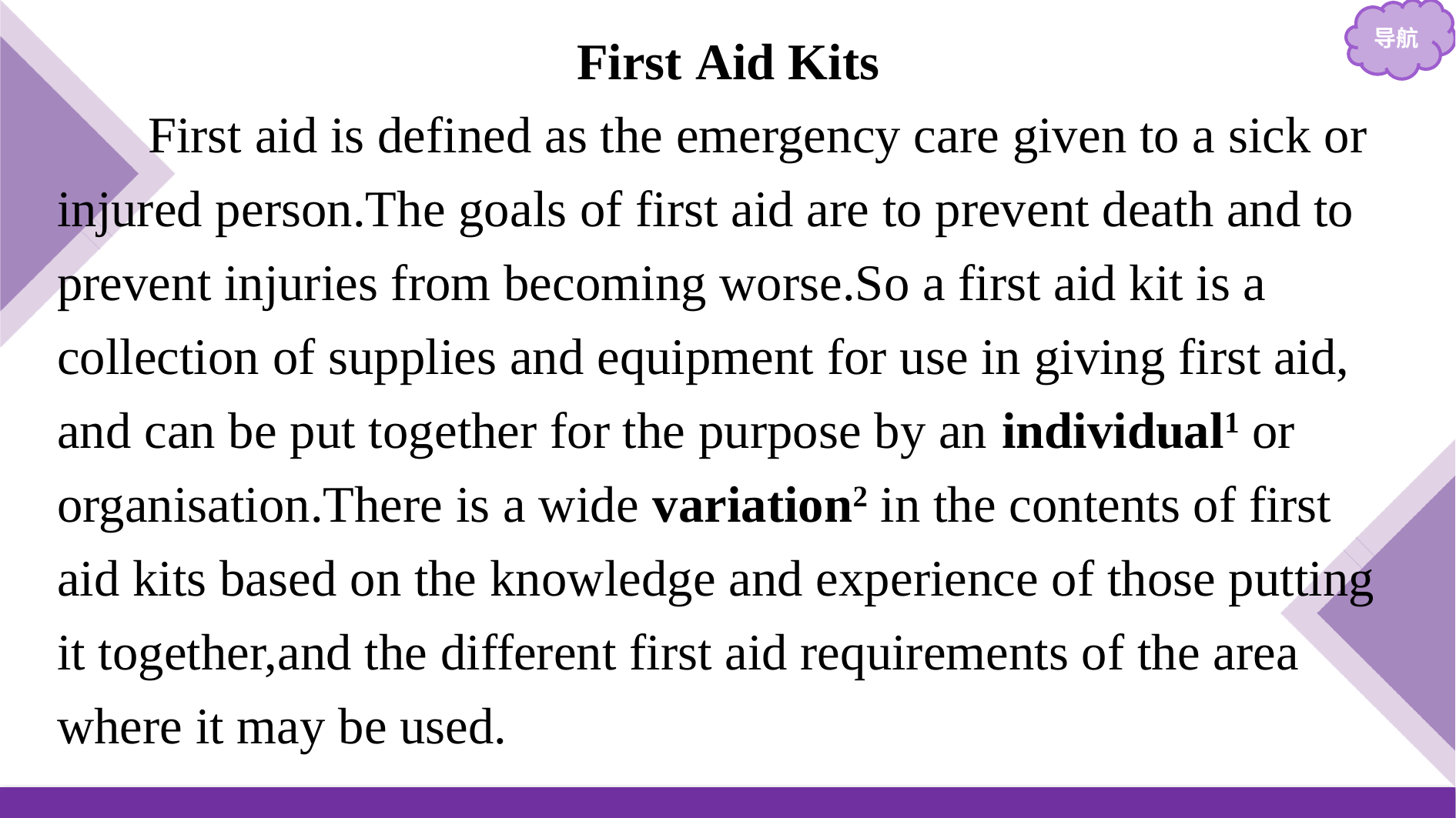

First Aid Kits
First aid is defined as the emergency care given to a sick or injured person.The goals of first aid are to prevent death and to prevent injuries from becoming worse.So a first aid kit is a collection of supplies and equipment for use in giving first aid, and can be put together for the purpose by an individual1 or organisation.There is a wide variation2 in the contents of first aid kits based on the knowledge and experience of those putting it together,and the different first aid requirements of the area where it may be used.